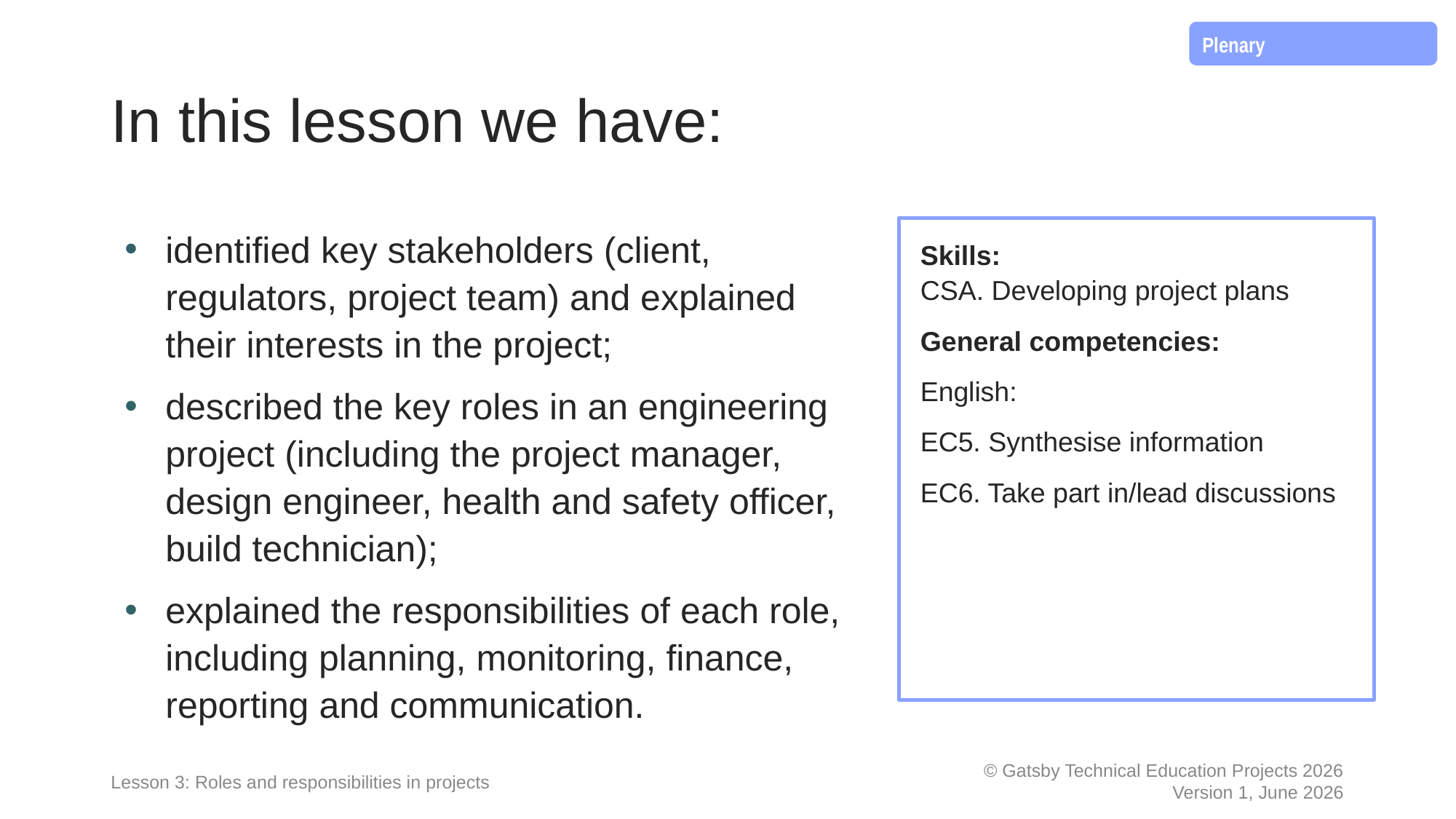

Plenary
# In this lesson we have:
identified key stakeholders (client, regulators, project team) and explained their interests in the project;
described the key roles in an engineering project (including the project manager, design engineer, health and safety officer, build technician);
explained the responsibilities of each role, including planning, monitoring, finance, reporting and communication.

Skills:
CSA. Developing project plans
General competencies:
English:
EC5. Synthesise information
EC6. Take part in/lead discussions
Lesson 3: Roles and responsibilities in projects